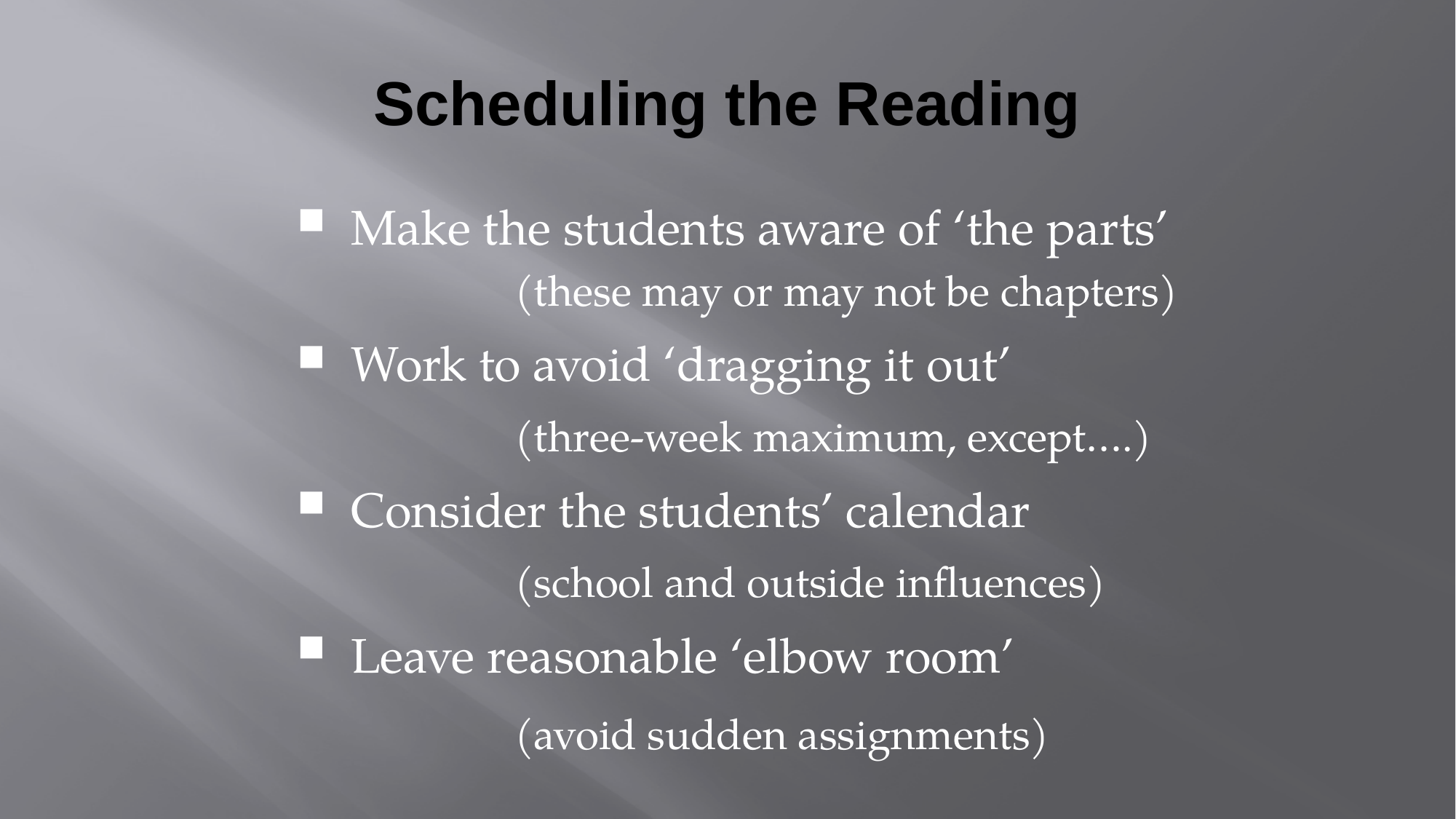

# Scheduling the Reading
Make the students aware of ‘the parts’
		(these may or may not be chapters)
Work to avoid ‘dragging it out’
		(three-week maximum, except….)
Consider the students’ calendar
		(school and outside influences)
Leave reasonable ‘elbow room’
		(avoid sudden assignments)